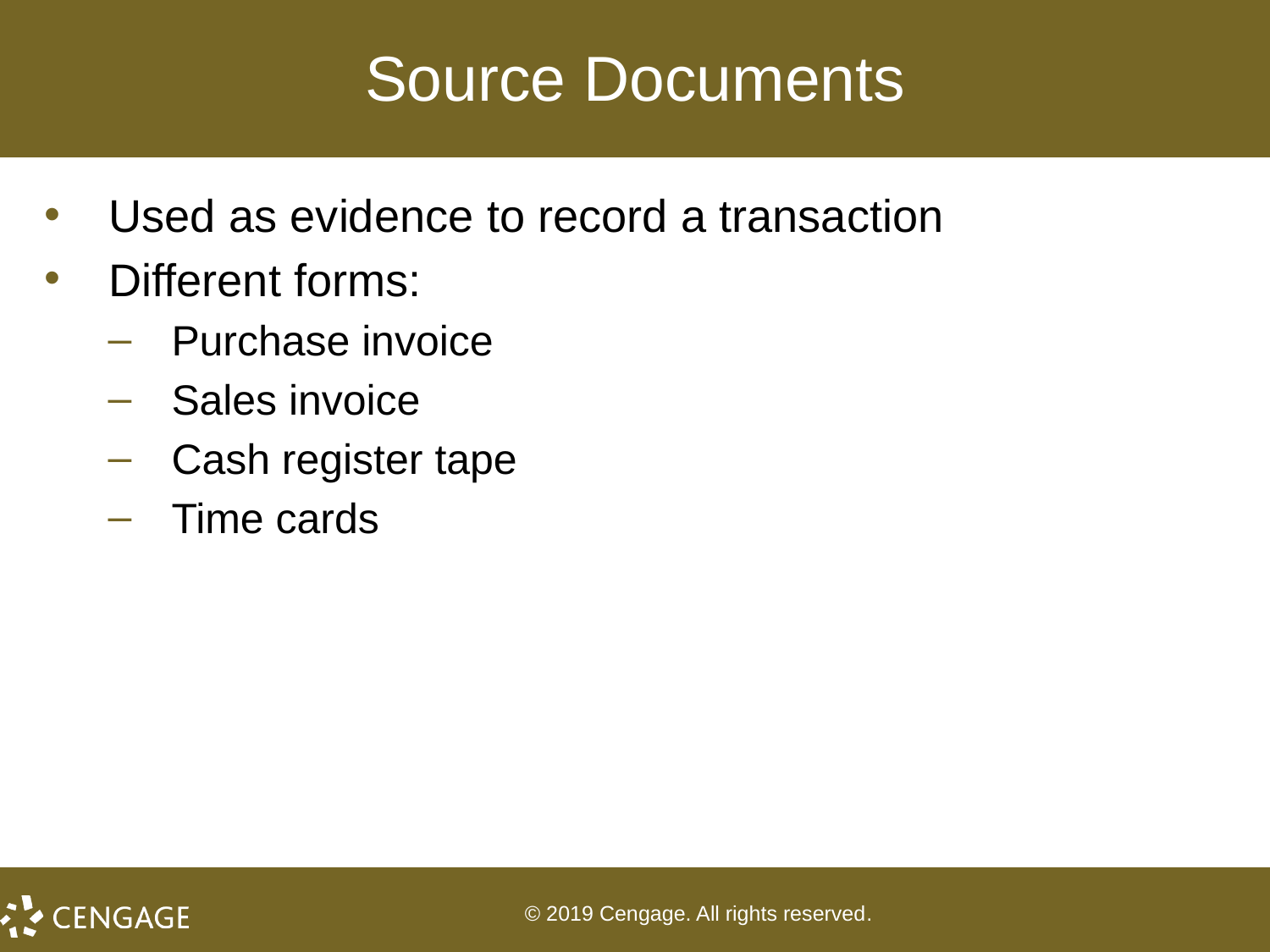

# Source Documents
Used as evidence to record a transaction
Different forms:
Purchase invoice
Sales invoice
Cash register tape
Time cards